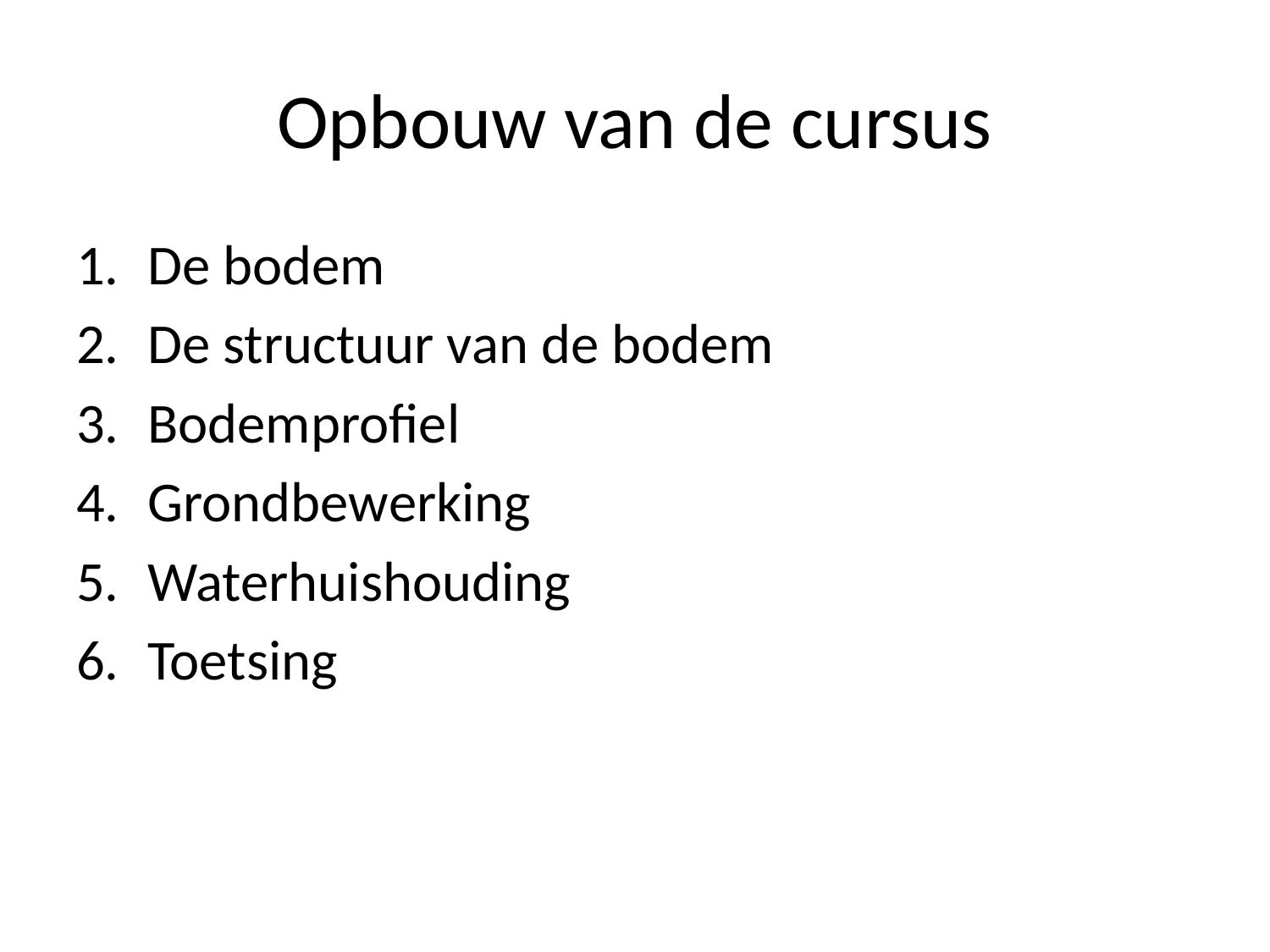

# Opbouw van de cursus
De bodem
De structuur van de bodem
Bodemprofiel
Grondbewerking
Waterhuishouding
Toetsing